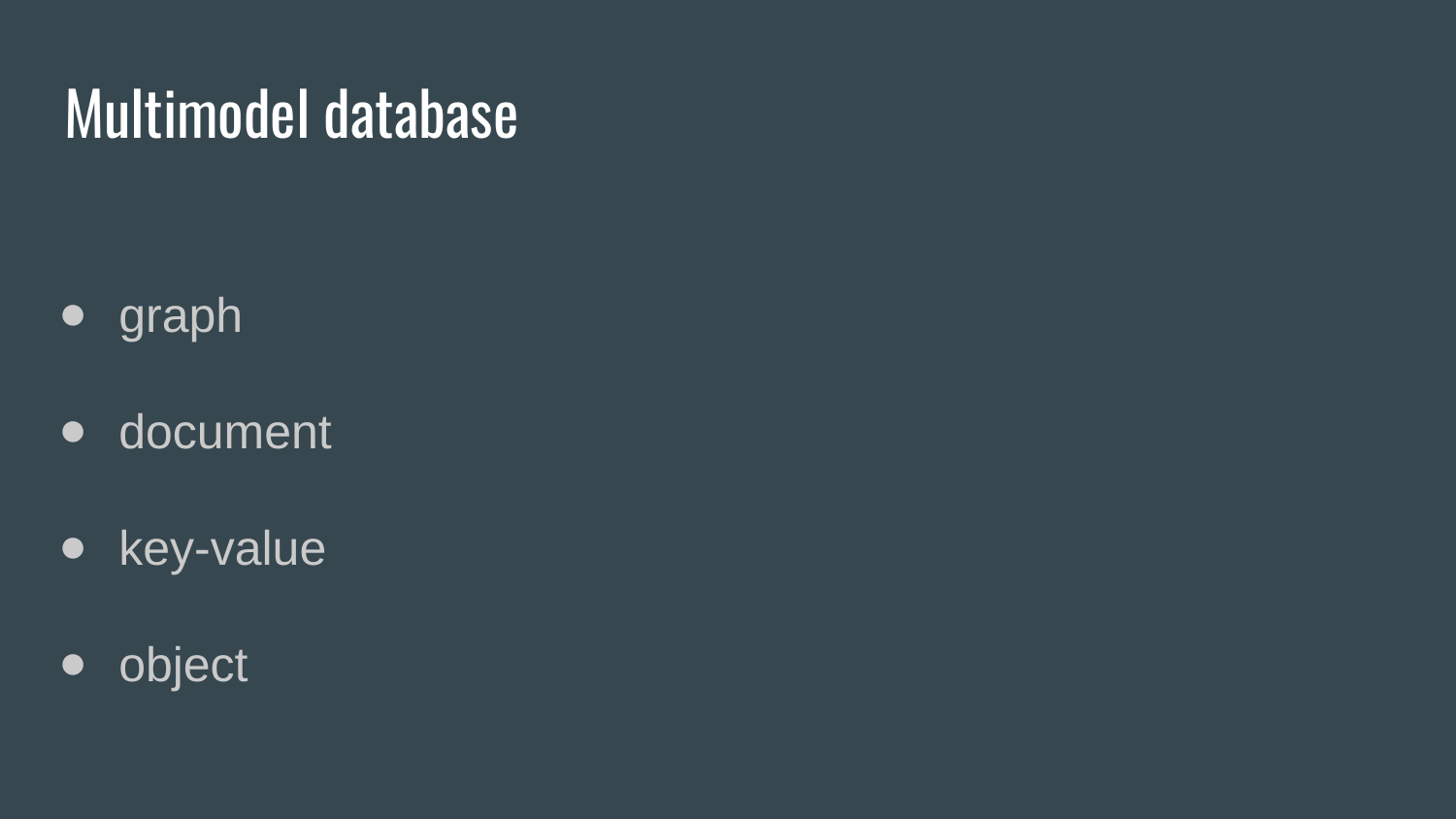

# Multimodel database
graph
document
key-value
object